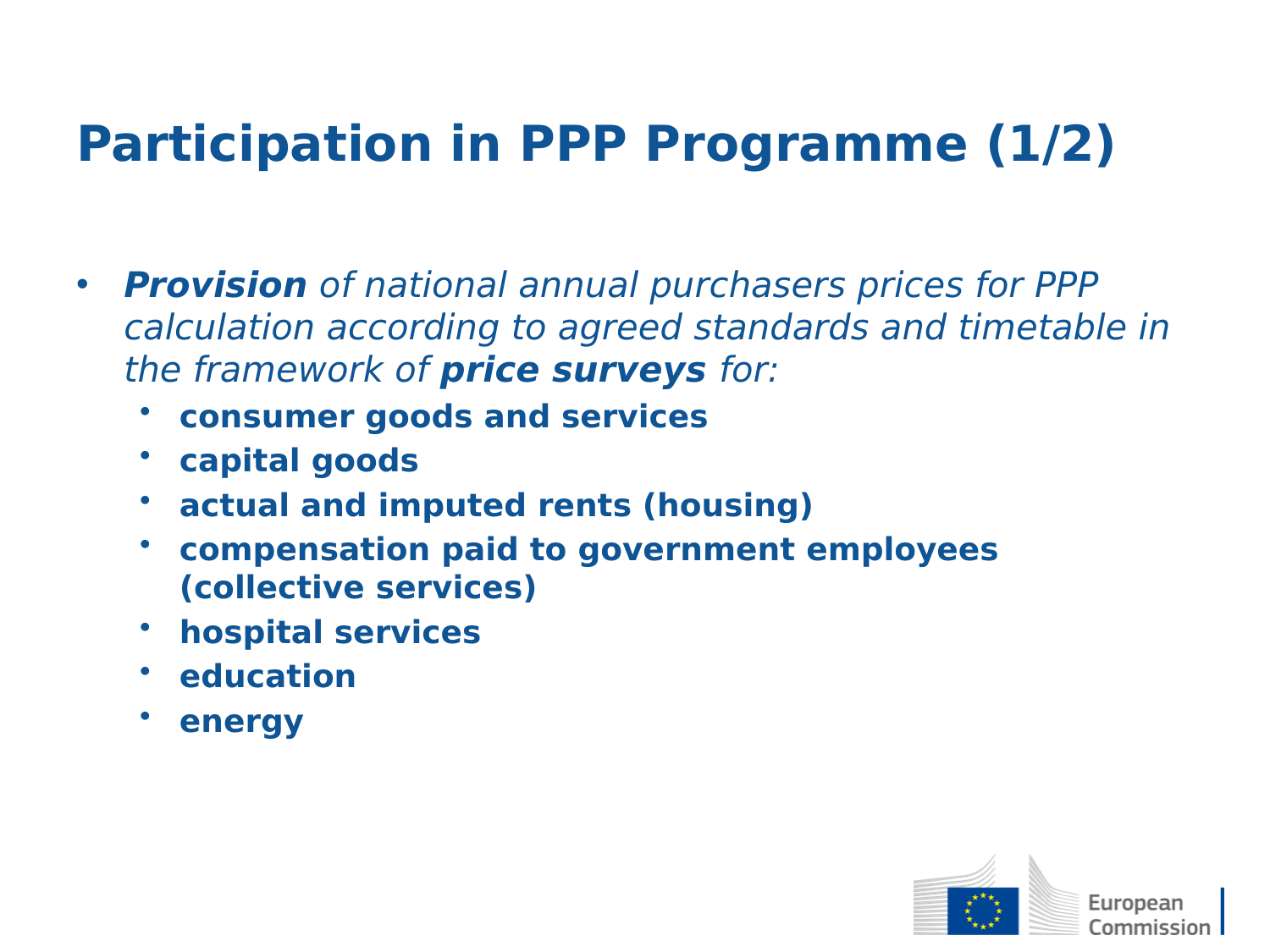

# Participation in PPP Programme (1/2)
Provision of national annual purchasers prices for PPP calculation according to agreed standards and timetable in the framework of price surveys for:
consumer goods and services
capital goods
actual and imputed rents (housing)
compensation paid to government employees (collective services)
hospital services
education
energy